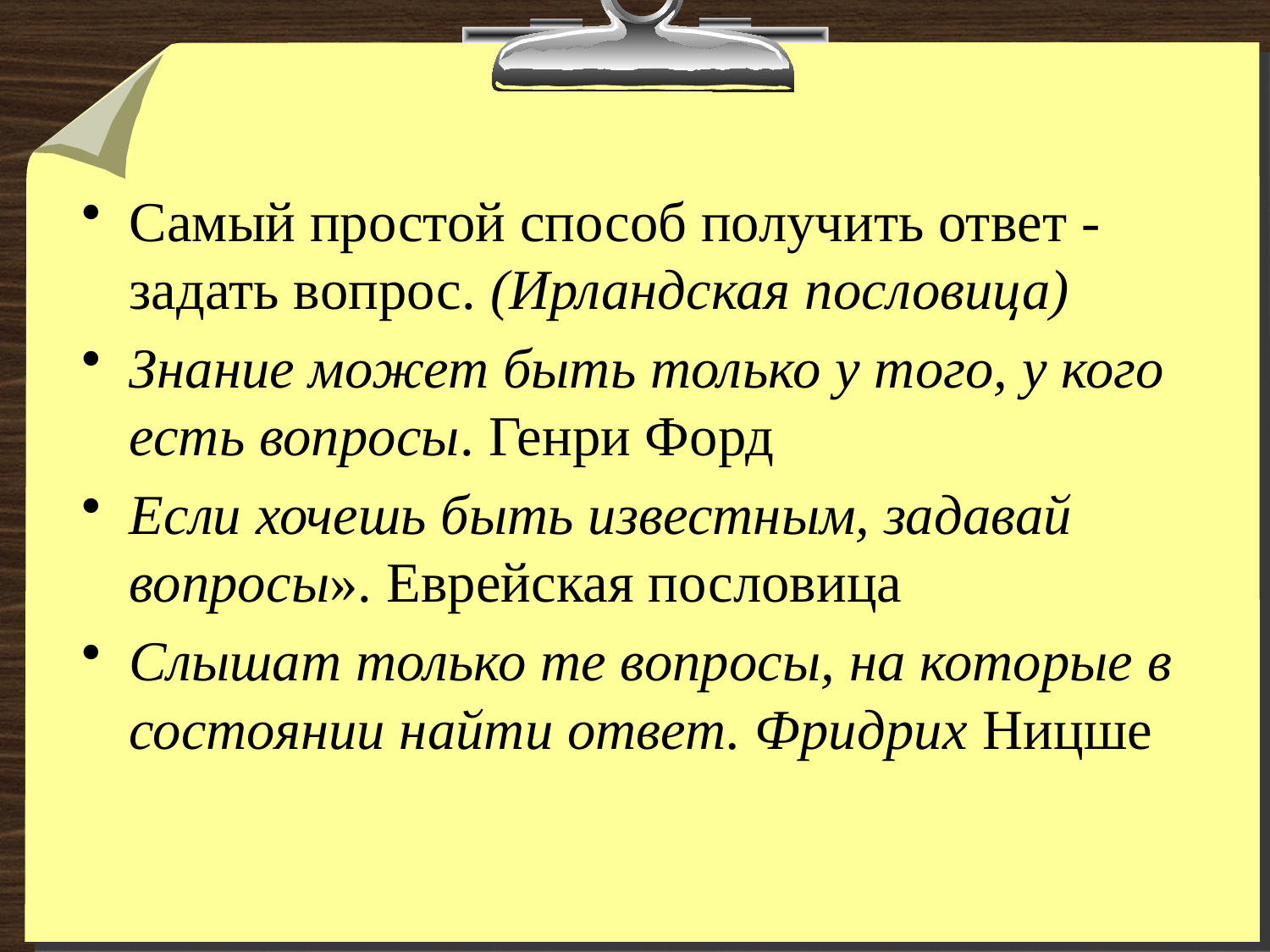

Самый простой способ получить ответ - задать вопрос. (Ирландская пословица)
Знание может быть только у того, у кого есть вопросы. Генри Форд
Если хочешь быть известным, задавай вопросы». Еврейская пословица
Слышат только те вопросы, на которые в состоянии найти ответ. Фридрих Ницше